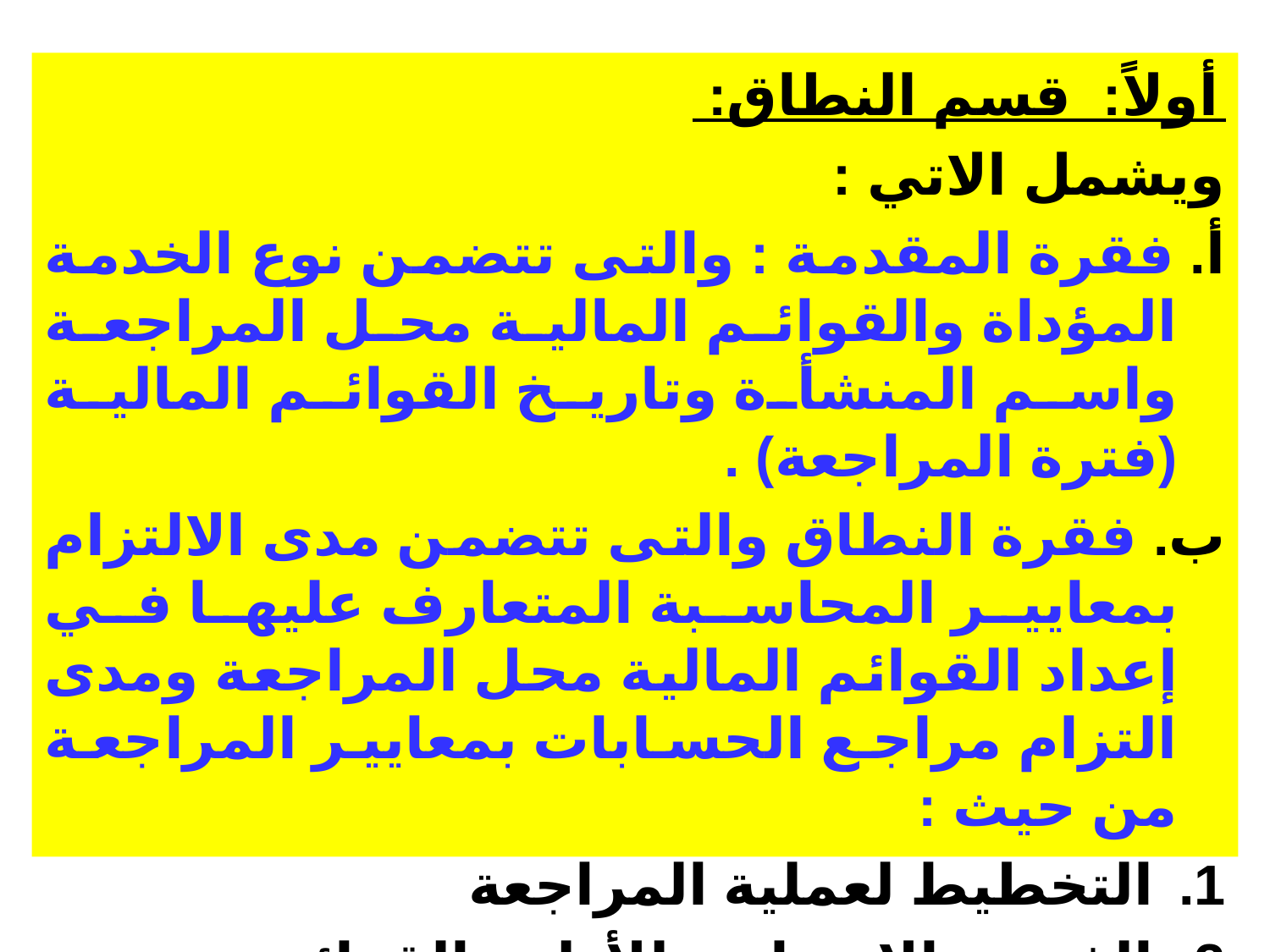

أولاً:  قسم النطاق:
ويشمل الاتي :
أ. فقرة المقدمة : والتى تتضمن نوع الخدمة المؤداة والقوائم المالية محل المراجعة واسم المنشأة وتاريخ القوائم المالية (فترة المراجعة) .
ب. فقرة النطاق والتى تتضمن مدى الالتزام بمعايير المحاسبة المتعارف عليها في إعداد القوائم المالية محل المراجعة ومدى التزام مراجع الحسابات بمعايير المراجعة من حيث :
التخطيط لعملية المراجعة
الفحص الاختباري للأدلة والقرائن.